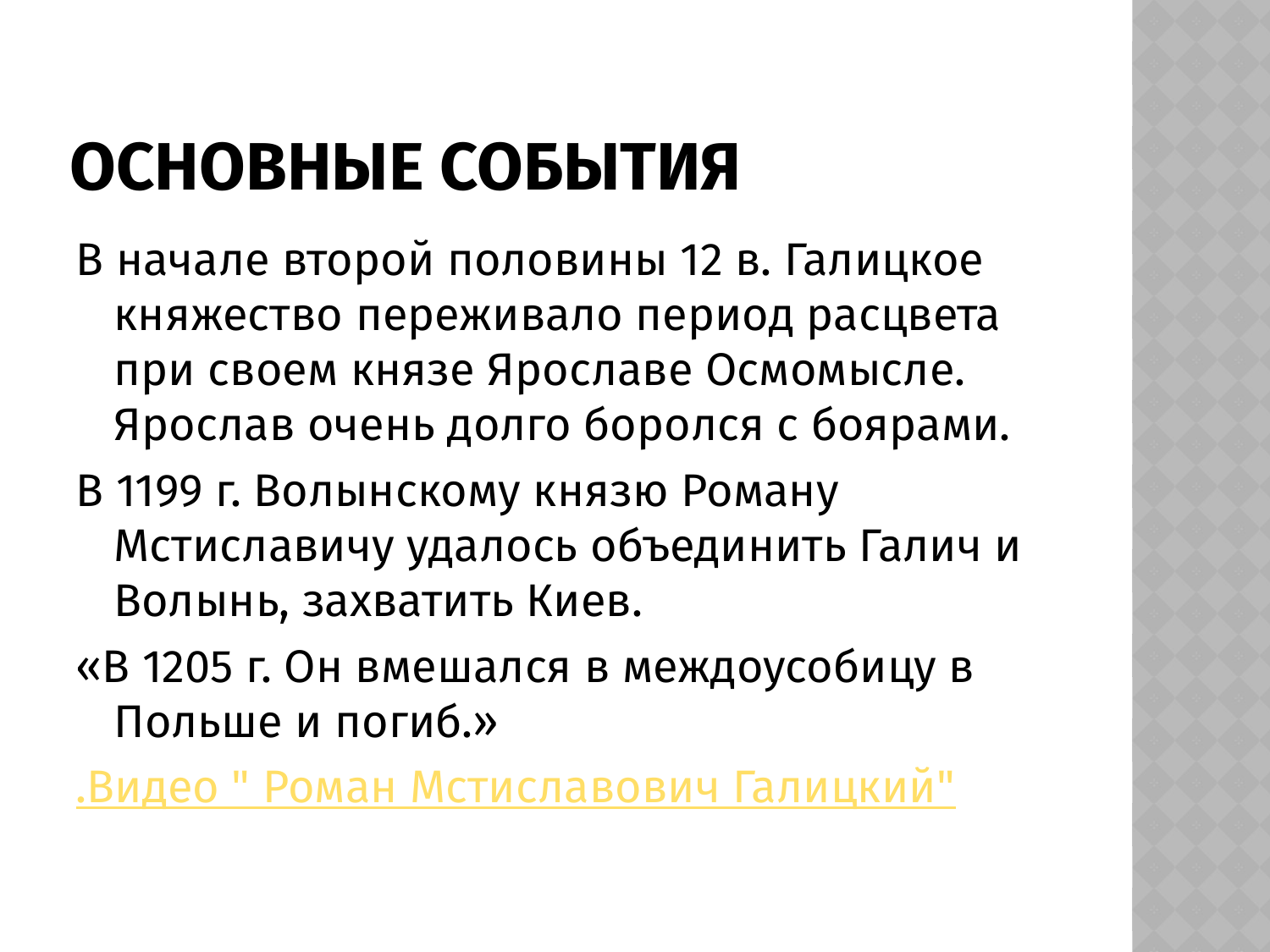

# Основные события
В начале второй половины 12 в. Галицкое княжество переживало период расцвета при своем князе Ярославе Осмомысле. Ярослав очень долго боролся с боярами.
В 1199 г. Волынскому князю Роману Мстиславичу удалось объединить Галич и Волынь, захватить Киев.
«В 1205 г. Он вмешался в междоусобицу в Польше и погиб.»
.Видео " Роман Мстиславович Галицкий"